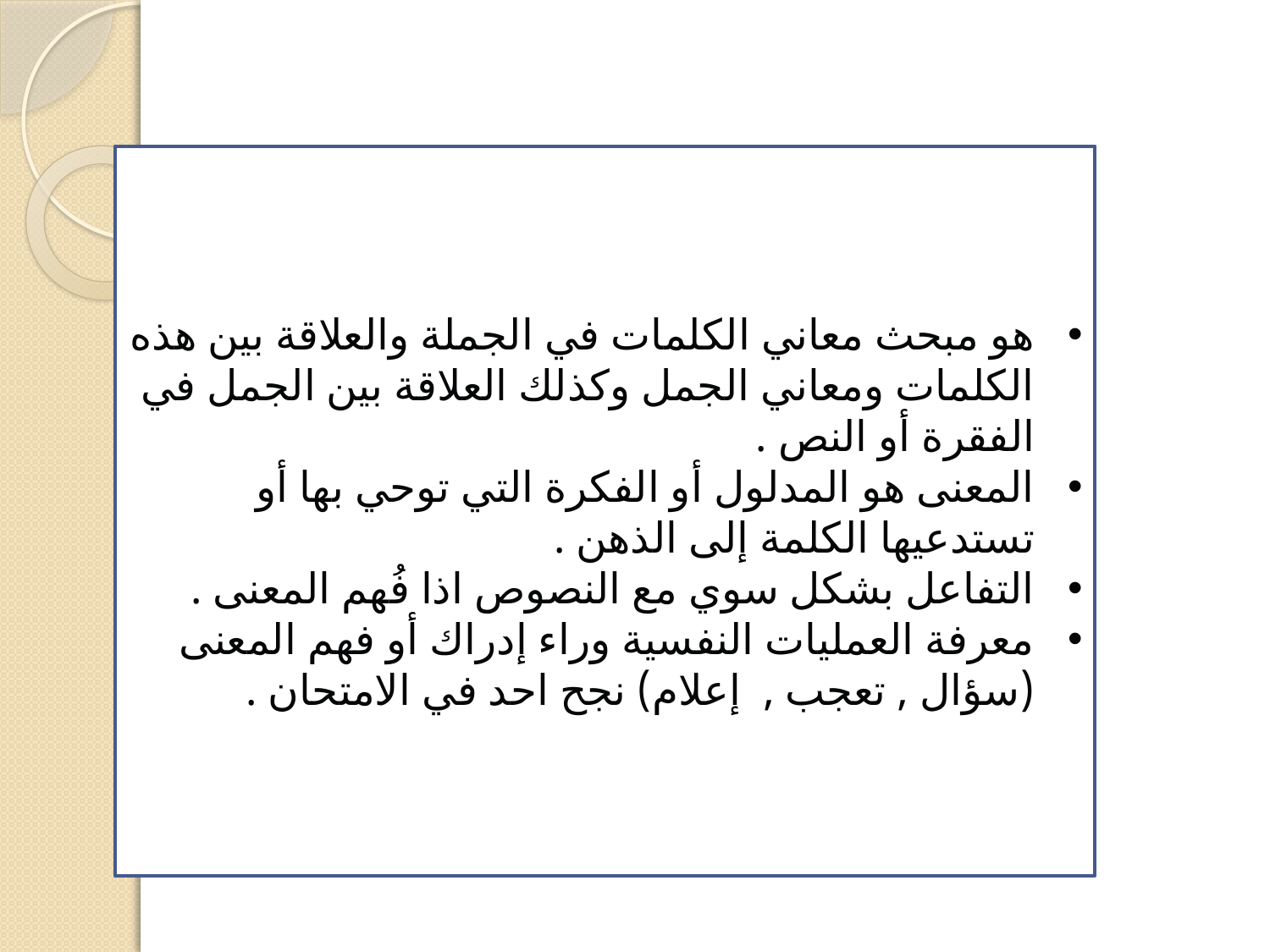

هو مبحث معاني الكلمات في الجملة والعلاقة بين هذه الكلمات ومعاني الجمل وكذلك العلاقة بين الجمل في الفقرة أو النص .
المعنى هو المدلول أو الفكرة التي توحي بها أو تستدعيها الكلمة إلى الذهن .
التفاعل بشكل سوي مع النصوص اذا فُهم المعنى .
معرفة العمليات النفسية وراء إدراك أو فهم المعنى (سؤال , تعجب ,  إعلام) نجح احد في الامتحان .
المحتوى اللغوي